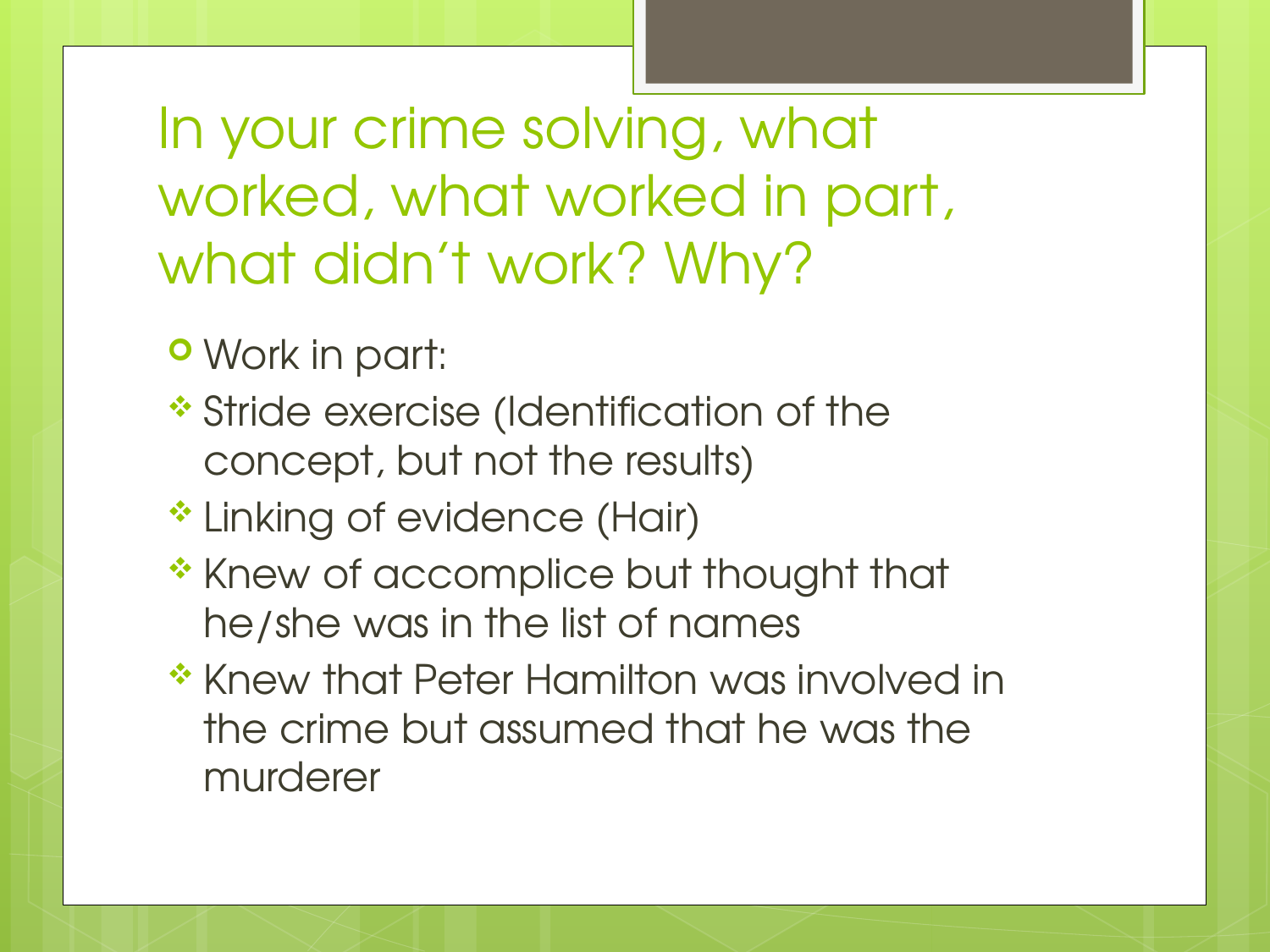

# In your crime solving, what worked, what worked in part, what didn’t work? Why?
Work in part:
Stride exercise (Identification of the concept, but not the results)
Linking of evidence (Hair)
Knew of accomplice but thought that he/she was in the list of names
Knew that Peter Hamilton was involved in the crime but assumed that he was the murderer